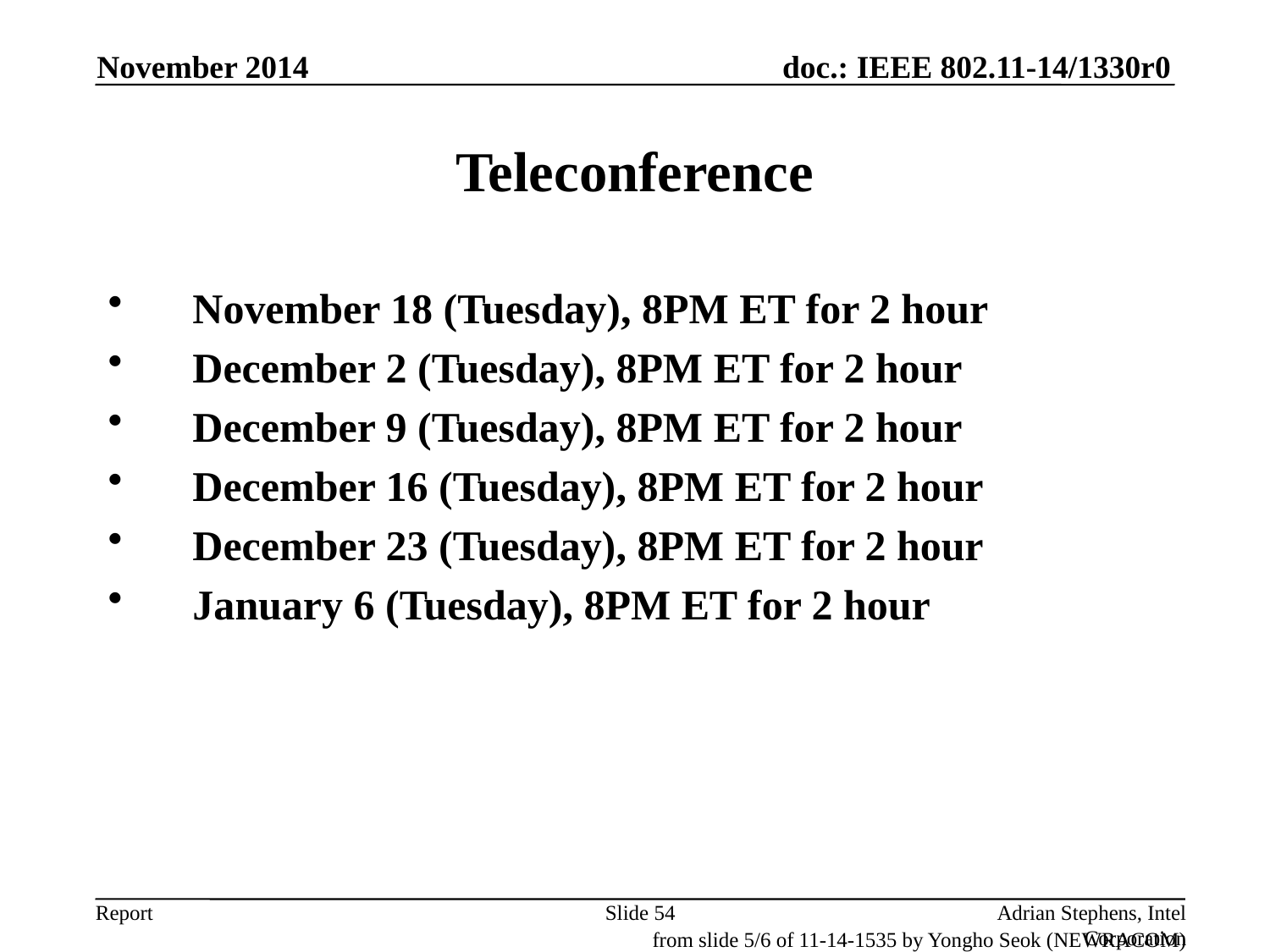

November 2014
# Teleconference
November 18 (Tuesday), 8PM ET for 2 hour
December 2 (Tuesday), 8PM ET for 2 hour
December 9 (Tuesday), 8PM ET for 2 hour
December 16 (Tuesday), 8PM ET for 2 hour
December 23 (Tuesday), 8PM ET for 2 hour
January 6 (Tuesday), 8PM ET for 2 hour

Slide 54
Adrian Stephens, Intel Corporation
from slide 5/6 of 11-14-1535 by Yongho Seok (NEWRACOM)